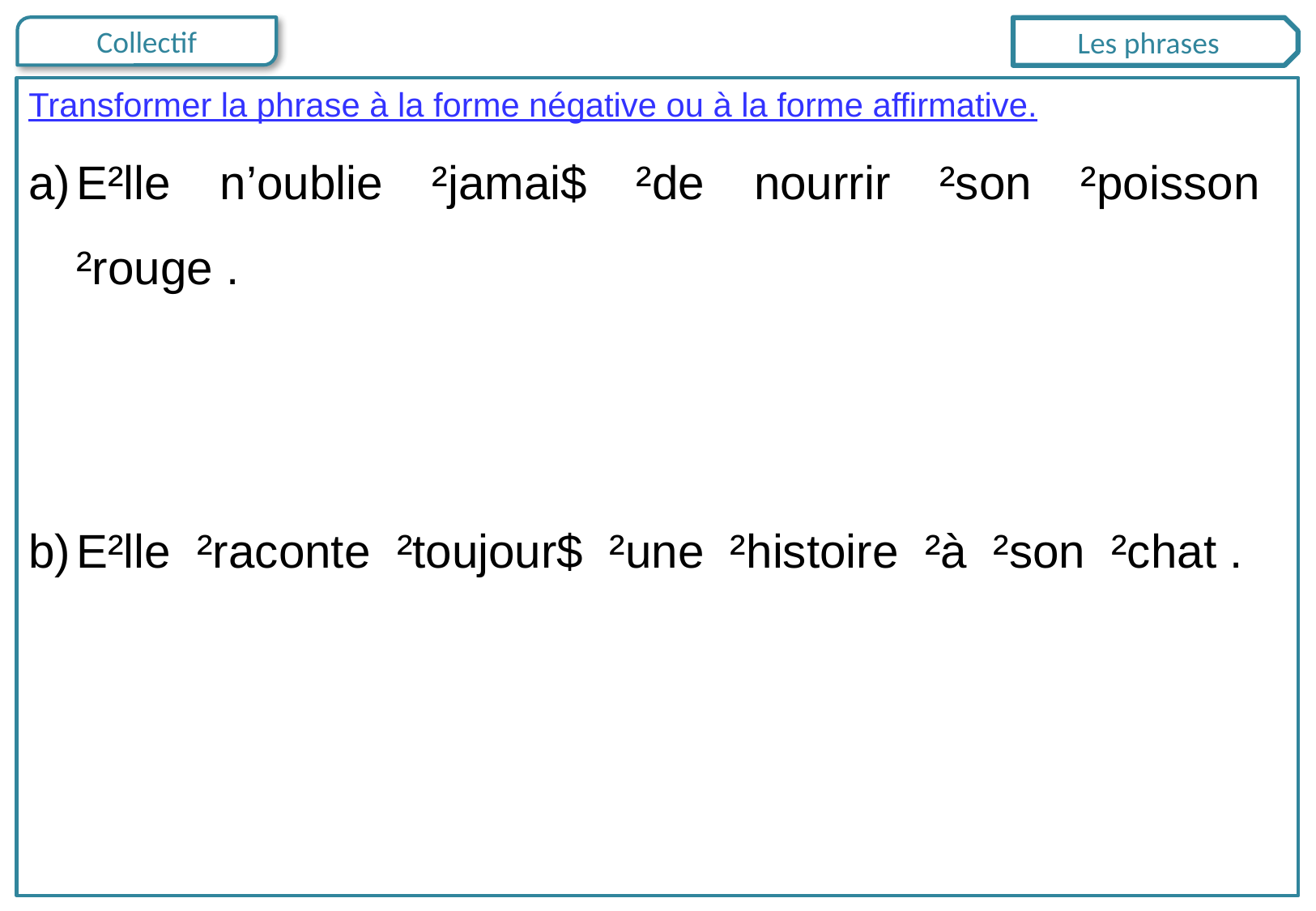

Les phrases
Transformer la phrase à la forme négative ou à la forme affirmative.
E²lle  n’oublie  ²jamai$  ²de  nourrir  ²son  ²poisson  ²rouge .
E²lle  ²raconte  ²toujour$  ²une  ²histoire  ²à  ²son  ²chat .